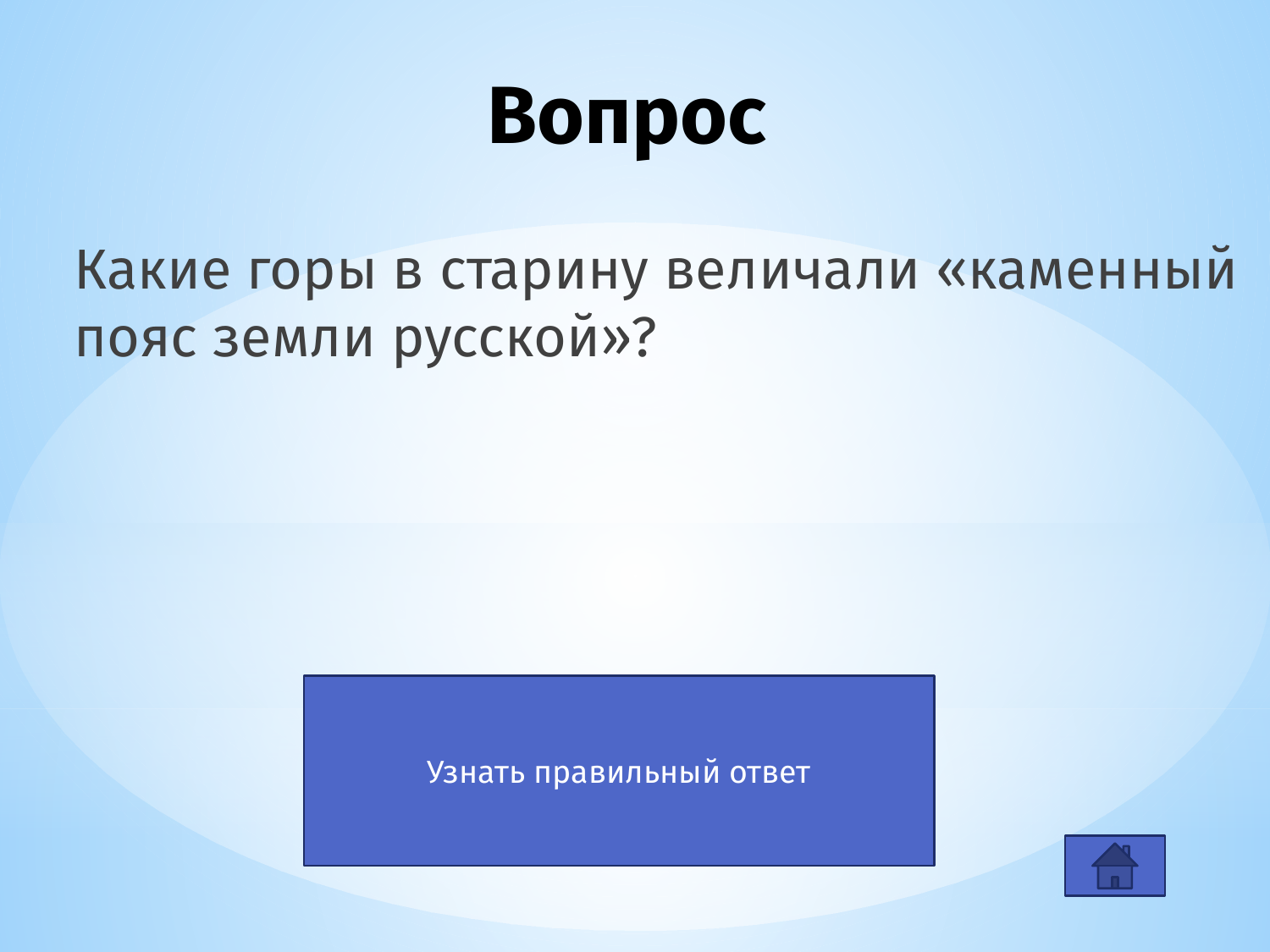

# Вопрос
Какие горы в старину величали «каменный пояс земли русской»?

Узнать правильный ответ